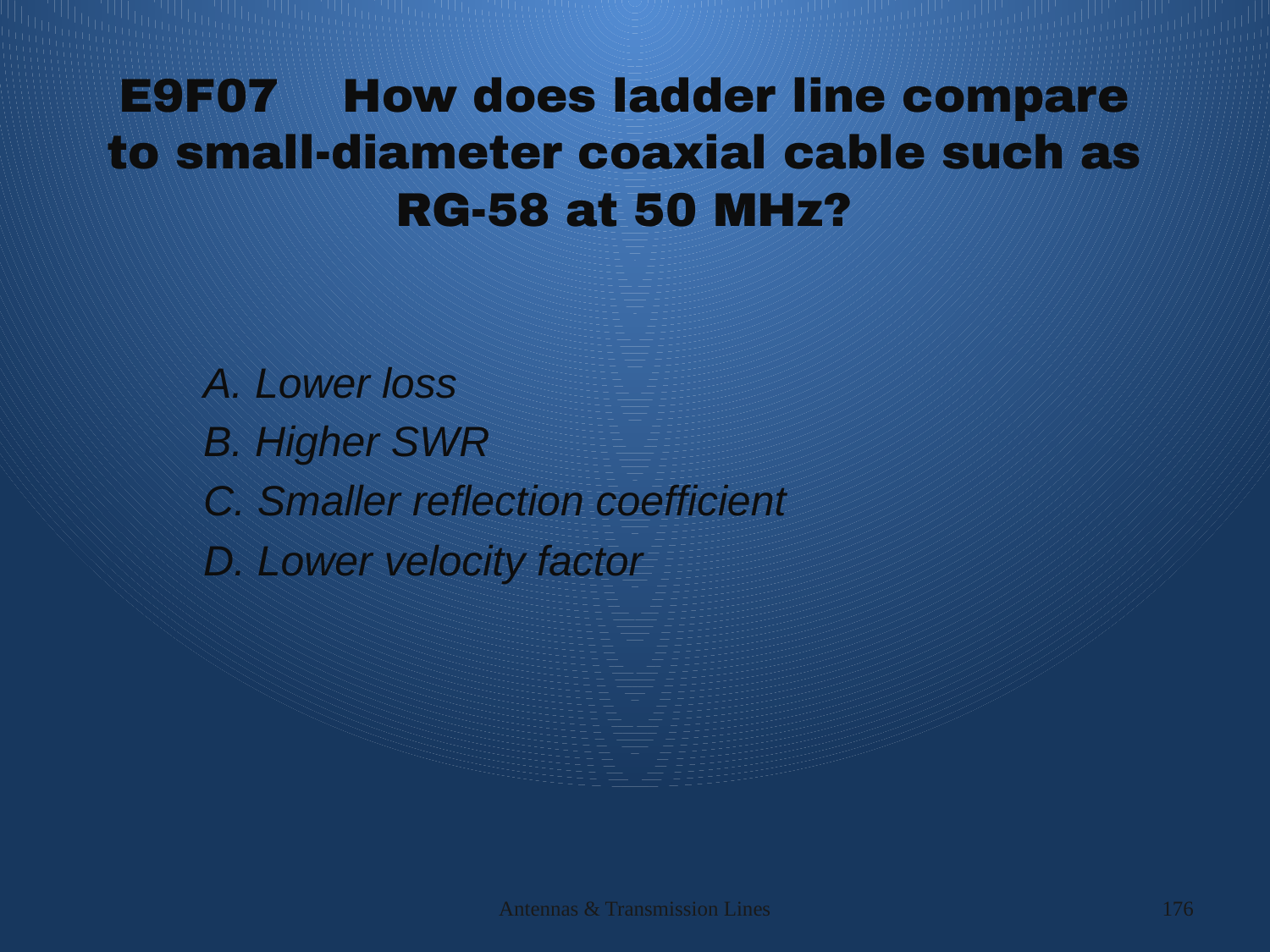

# E9F07    How does ladder line compare to small-diameter coaxial cable such as RG-58 at 50 MHz?
A. Lower loss
B. Higher SWR
C. Smaller reflection coefficient
D. Lower velocity factor
Antennas & Transmission Lines
176